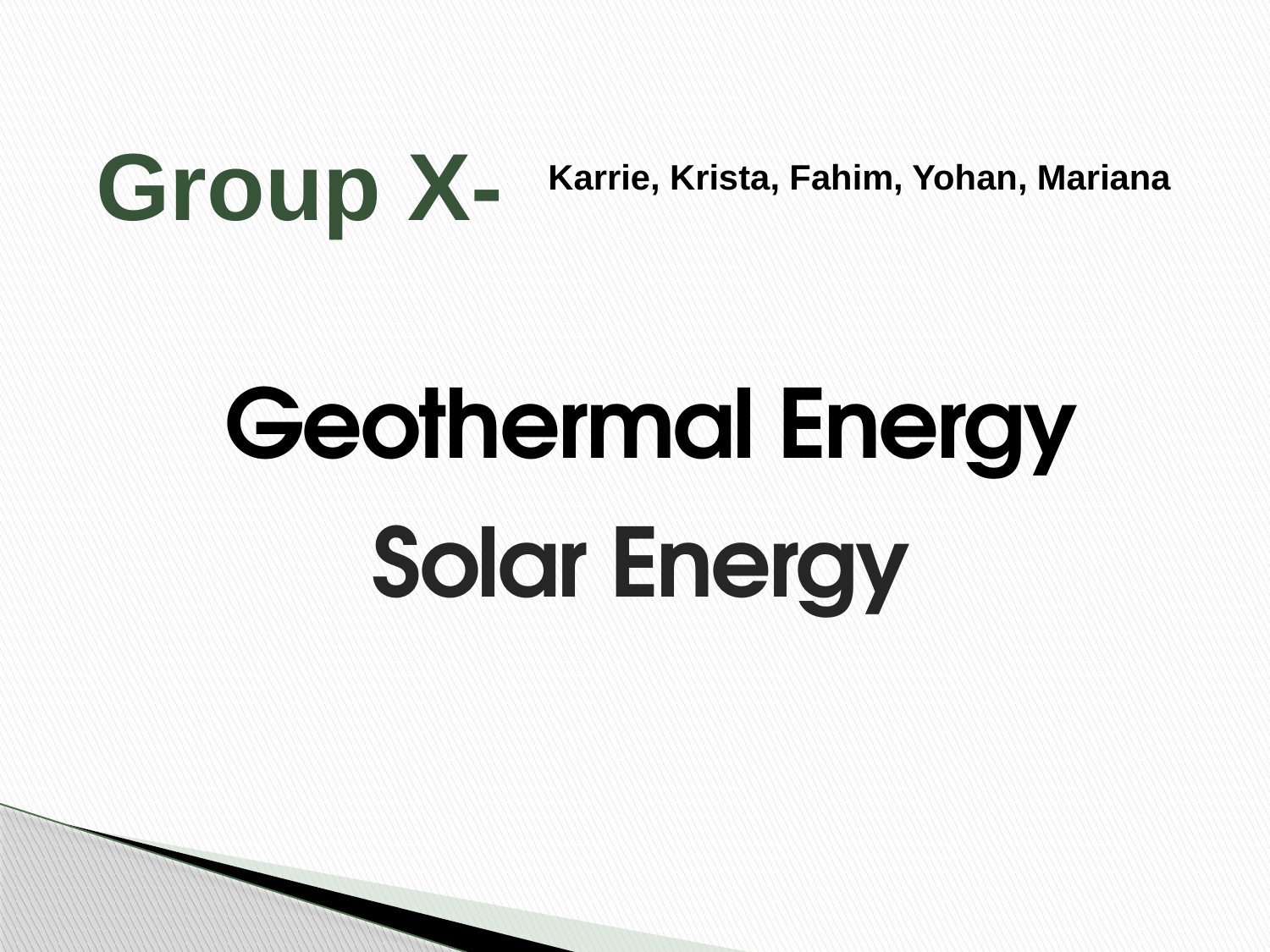

Group X-
Karrie, Krista, Fahim, Yohan, Mariana
Geothermal Energy
Solar Energy